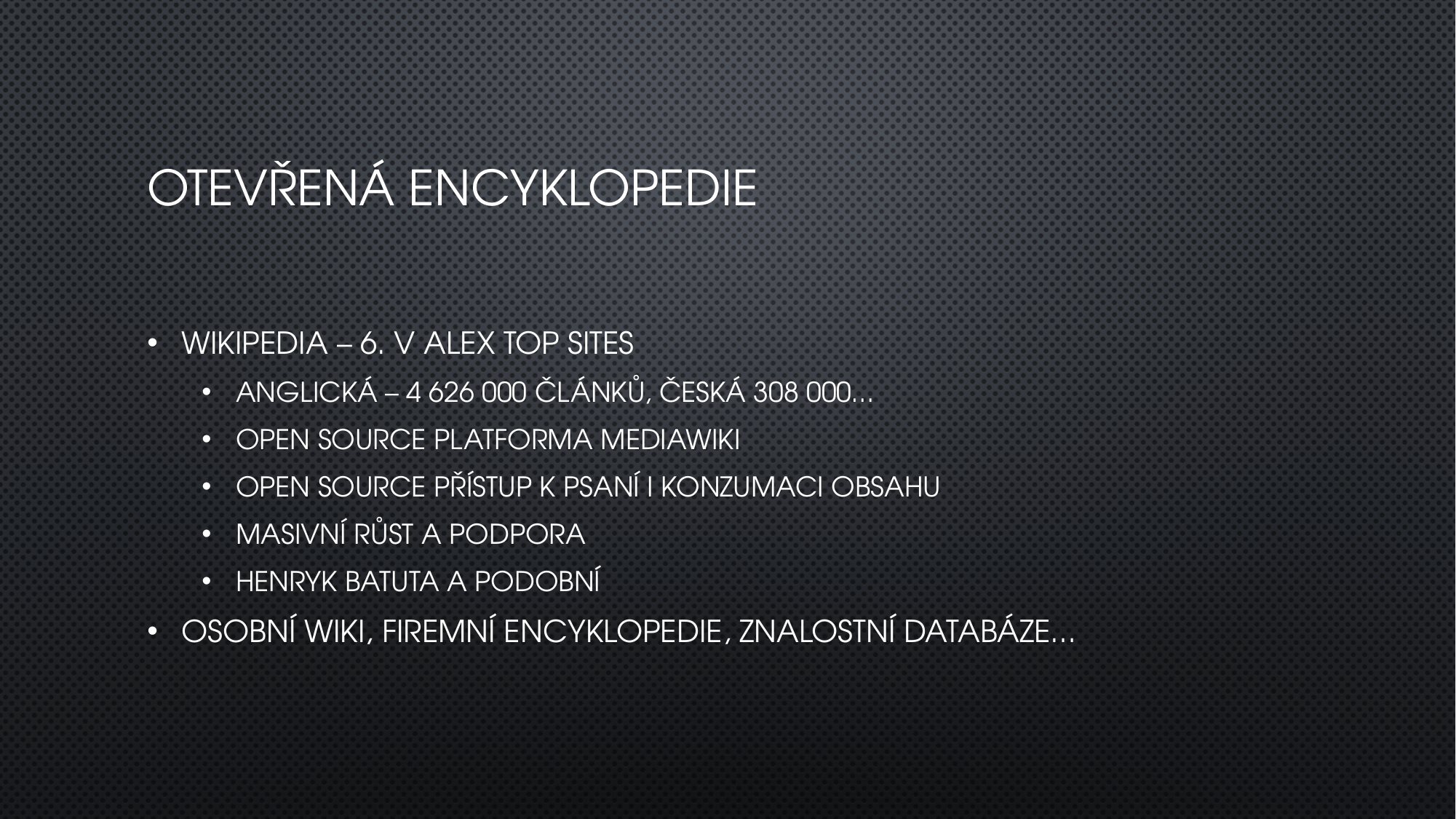

# Otevřená encyklopedie
Wikipedia – 6. v Alex Top Sites
Anglická – 4 626 000 článků, česká 308 000…
Open source platforma MediaWiki
Open source přístup k psaní i konzumaci obsahu
Masivní růst a podpora
Henryk Batuta a podobní
Osobní Wiki, firemní encyklopedie, znalostní databáze…